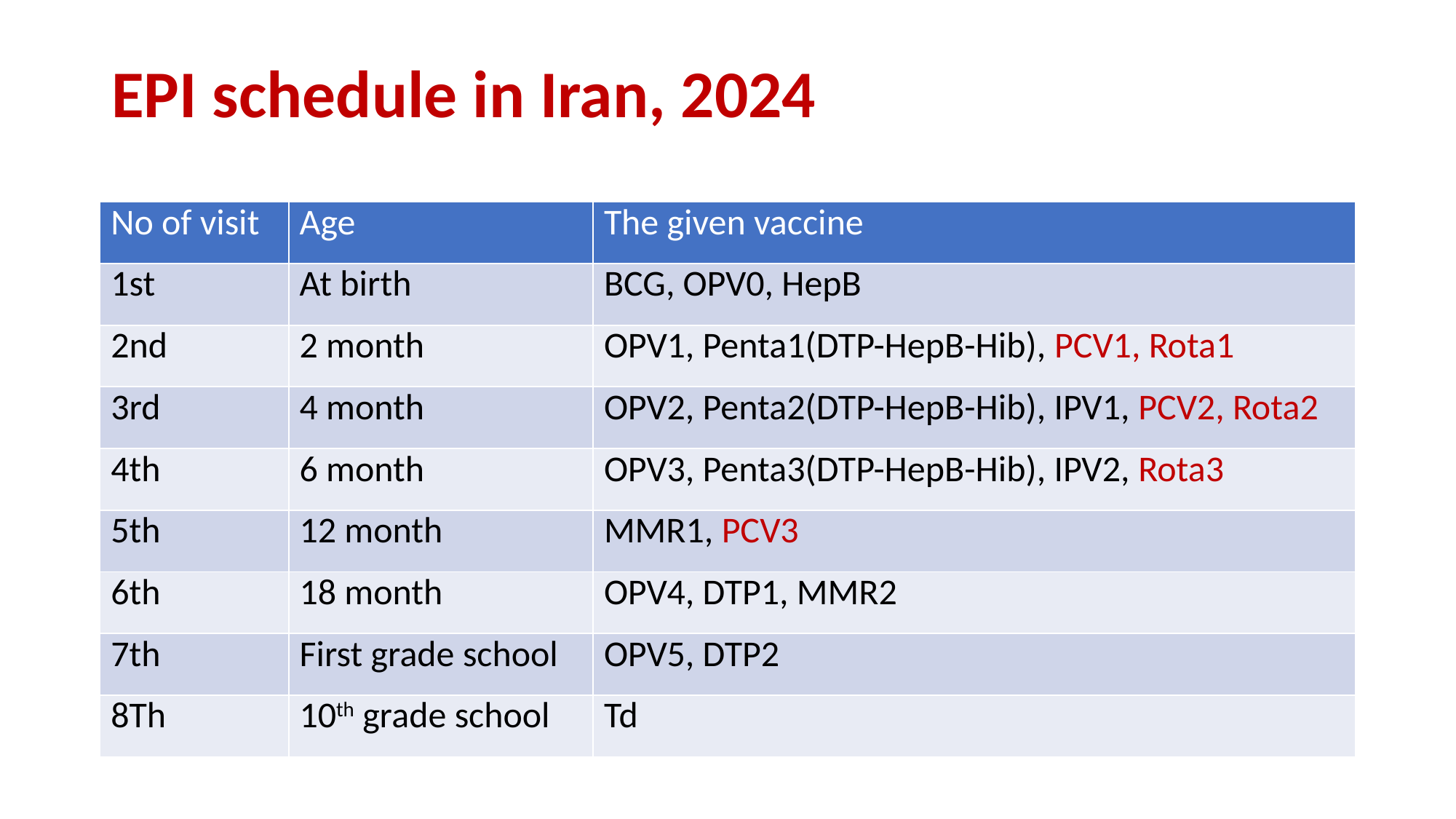

# EPI schedule in Iran, 2024
| No of visit | Age | The given vaccine |
| --- | --- | --- |
| 1st | At birth | BCG, OPV0, HepB |
| 2nd | 2 month | OPV1, Penta1(DTP-HepB-Hib), PCV1, Rota1 |
| 3rd | 4 month | OPV2, Penta2(DTP-HepB-Hib), IPV1, PCV2, Rota2 |
| 4th | 6 month | OPV3, Penta3(DTP-HepB-Hib), IPV2, Rota3 |
| 5th | 12 month | MMR1, PCV3 |
| 6th | 18 month | OPV4, DTP1, MMR2 |
| 7th | First grade school | OPV5, DTP2 |
| 8Th | 10th grade school | Td |